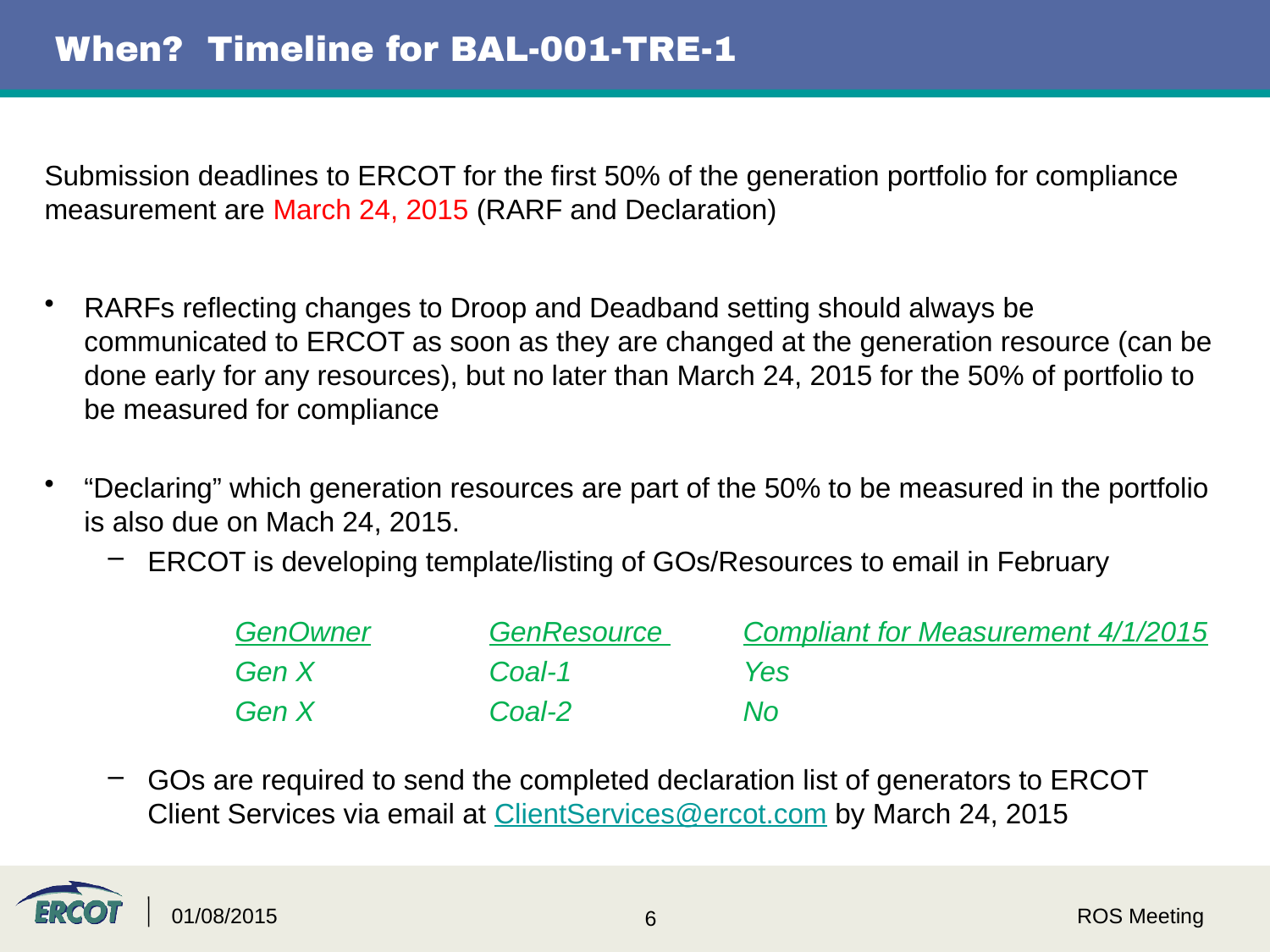

# When?  Timeline for BAL-001-TRE-1

Submission deadlines to ERCOT for the first 50% of the generation portfolio for compliance measurement are March 24, 2015 (RARF and Declaration)

RARFs reflecting changes to Droop and Deadband setting should always be communicated to ERCOT as soon as they are changed at the generation resource (can be done early for any resources), but no later than March 24, 2015 for the 50% of portfolio to be measured for compliance

“Declaring” which generation resources are part of the 50% to be measured in the portfolio is also due on Mach 24, 2015.
ERCOT is developing template/listing of GOs/Resources to email in February

	GenOwner    	GenResource        	Compliant for Measurement 4/1/2015
	Gen X		Coal-1		Yes
	Gen X		Coal-2		No

GOs are required to send the completed declaration list of generators to ERCOT Client Services via email at ClientServices@ercot.com by March 24, 2015

01/08/2015
ROS Meeting